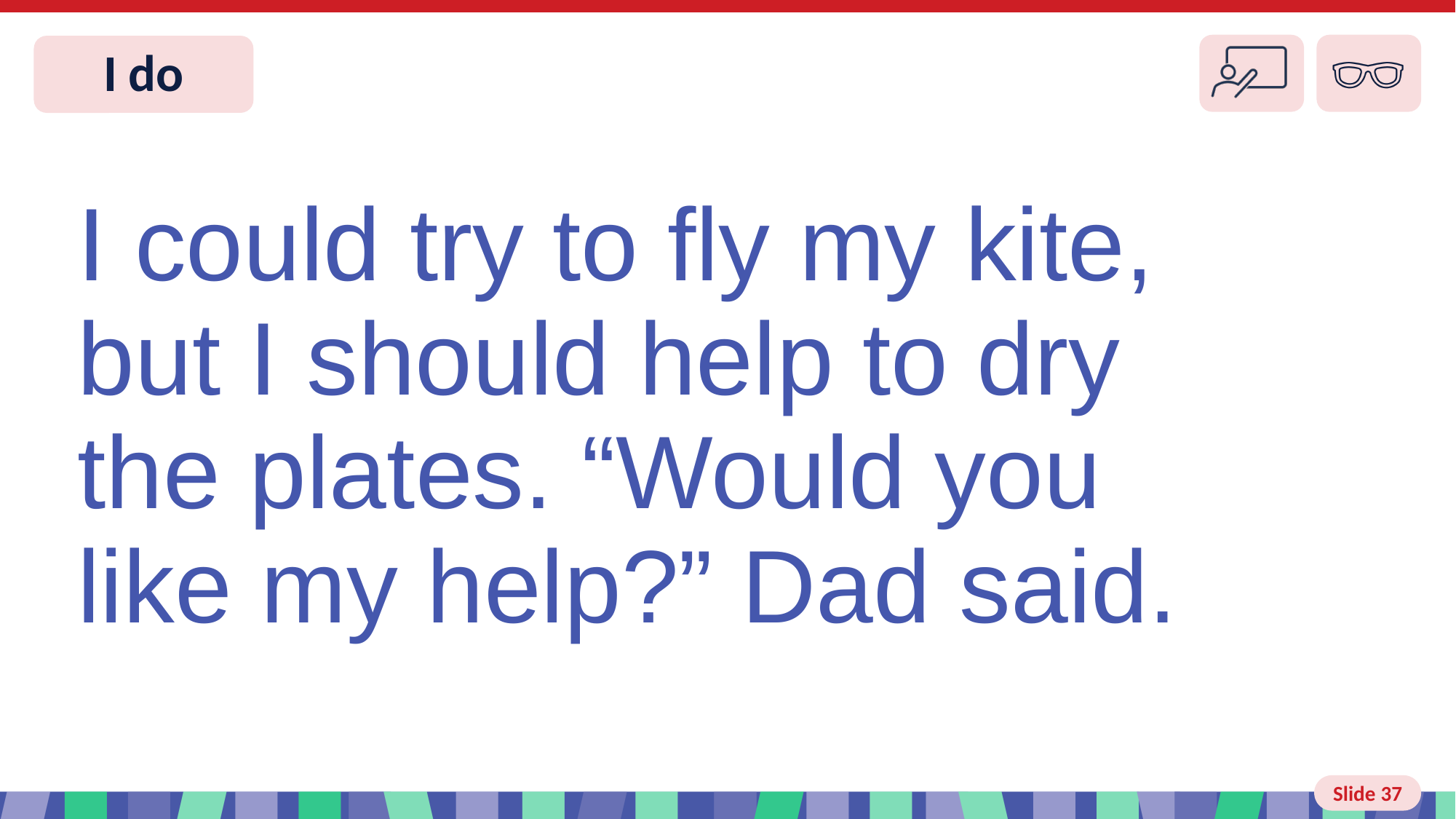

# Slide 37 I do
I could try to fly my kite,
but I should help to dry
the plates. “Would you
like my help?” Dad said.